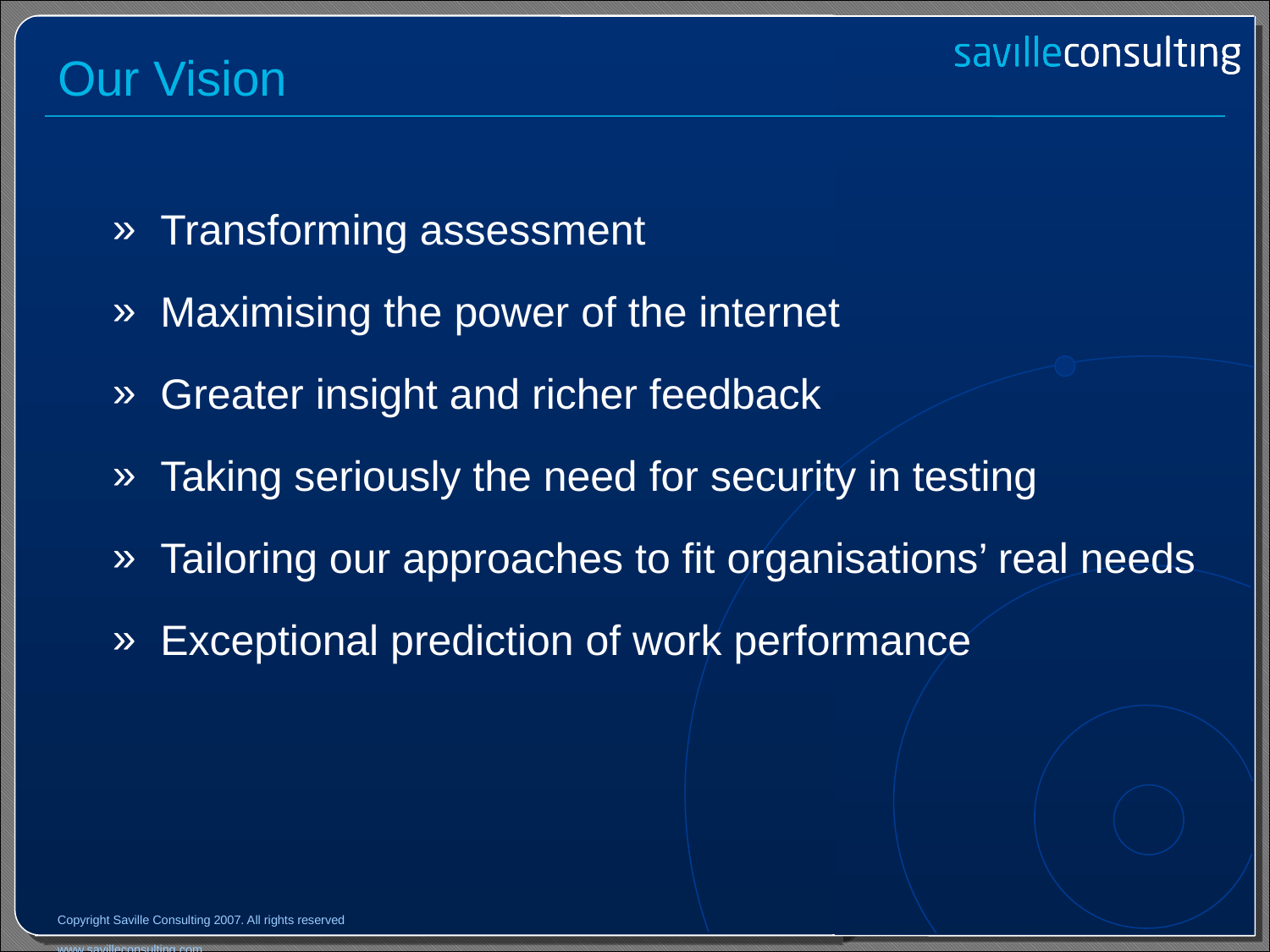

# Our Vision
Transforming assessment
Maximising the power of the internet
Greater insight and richer feedback
Taking seriously the need for security in testing
Tailoring our approaches to fit organisations’ real needs
Exceptional prediction of work performance